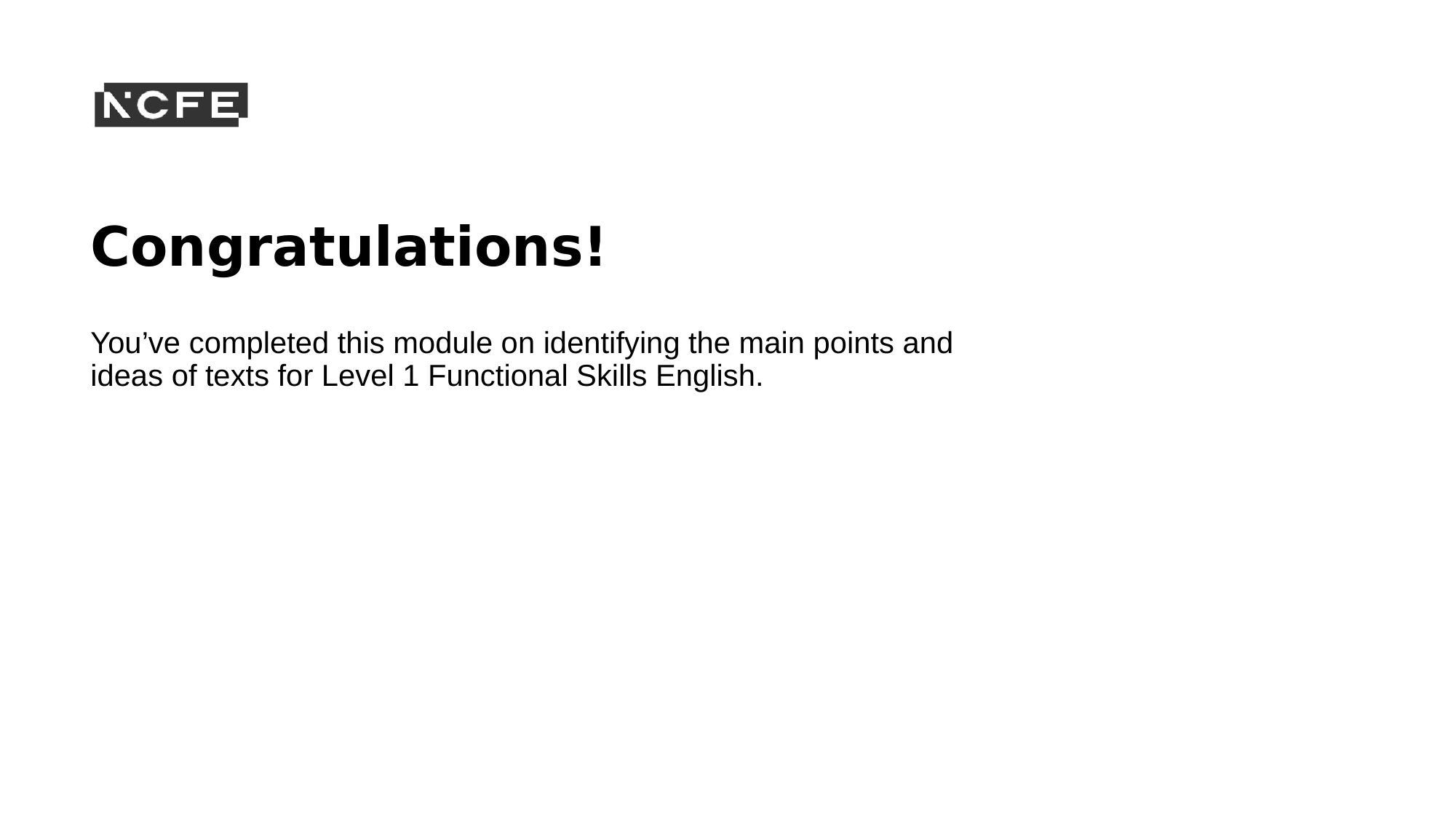

# Congratulations!
You’ve completed this module on identifying the main points and ideas of texts for Level 1 Functional Skills English.